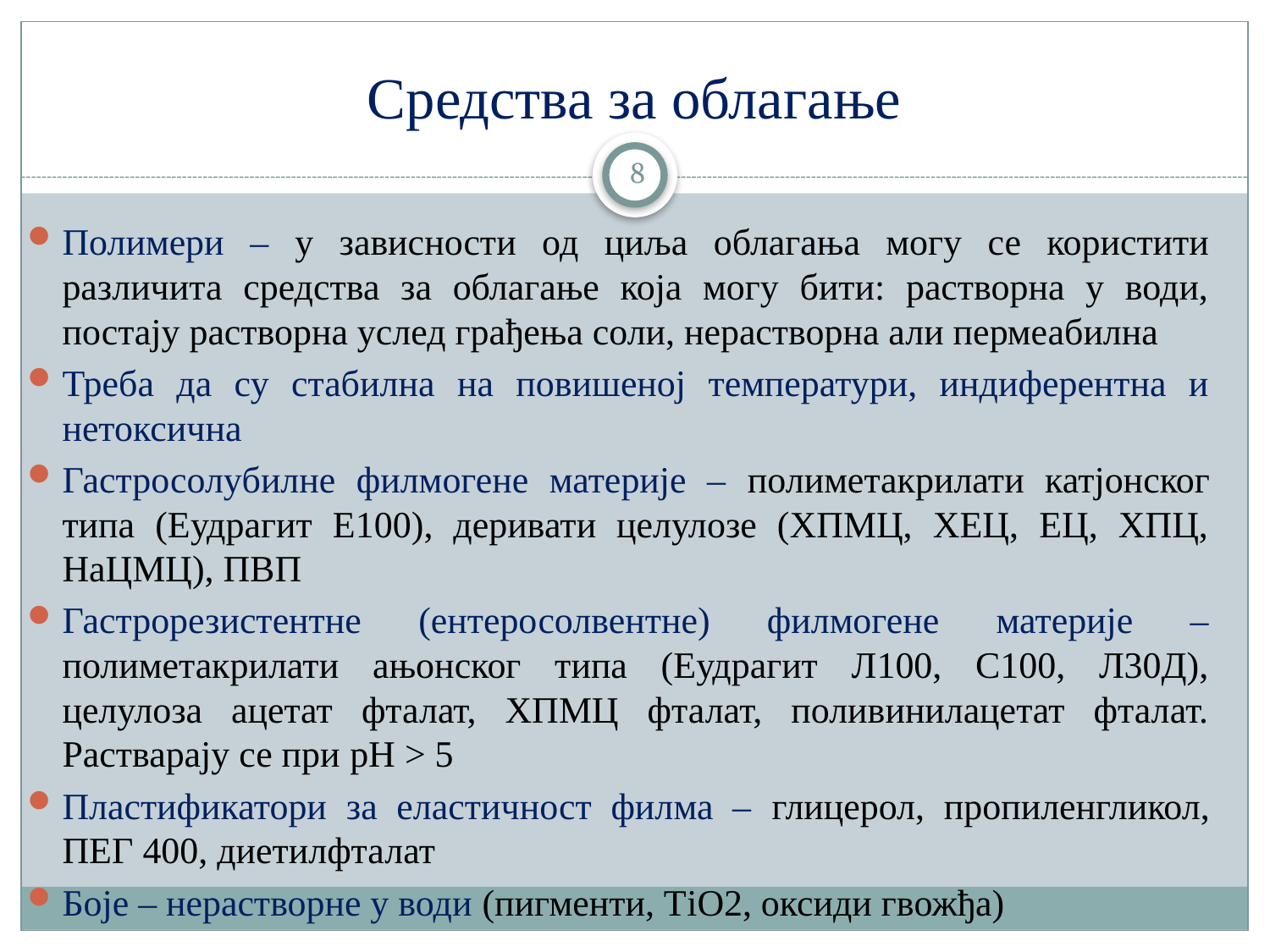

# Средства за облагање
8
Полимери – у зависности од циља облагања могу се користити различита средства за облагање која могу бити: растворна у води, постају растворна услед грађења соли, нерастворна али пермеабилна
Треба да су стабилна на повишеној температури, индиферентна и нетоксична
Гастросолубилне филмогене материје – полиметакрилати катјонског типа (Еудрагит Е100), деривати целулозе (ХПМЦ, ХЕЦ, ЕЦ, ХПЦ, НаЦМЦ), ПВП
Гастрорезистентне (ентеросолвентне) филмогене материје – полиметакрилати ањонског типа (Еудрагит Л100, С100, Л30Д), целулоза ацетат фталат, ХПМЦ фталат, поливинилацетат фталат. Растварају се при pH > 5
Пластификатори за еластичност филма – глицерол, пропиленгликол, ПЕГ 400, диетилфталат
Боје – нерастворне у води (пигменти, ТiО2, оксиди гвожђа)